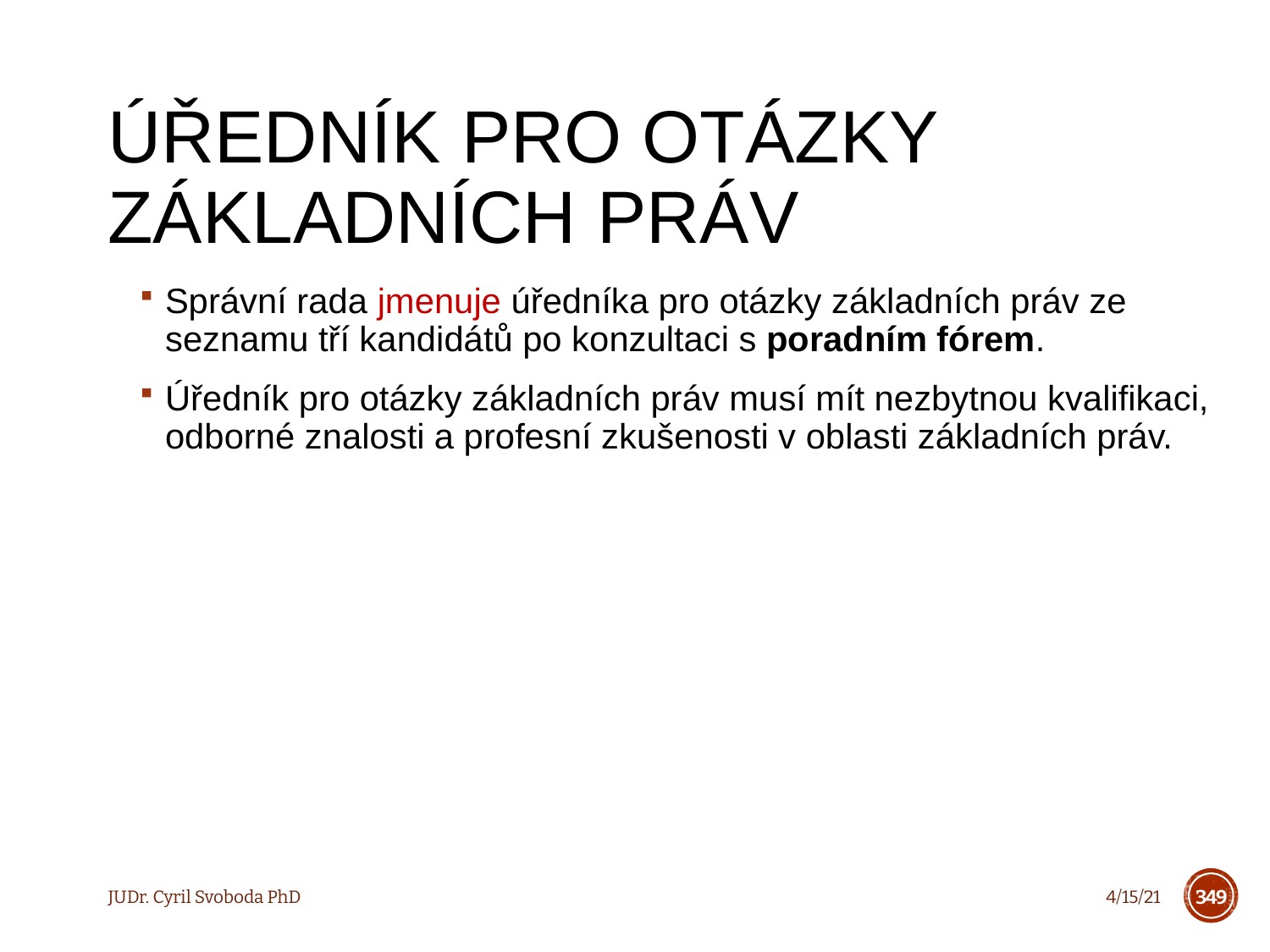

# Úředník pro otázky základních práv
Správní rada jmenuje úředníka pro otázky základních práv ze seznamu tří kandidátů po konzultaci s poradním fórem.
Úředník pro otázky základních práv musí mít nezbytnou kvalifikaci, odborné znalosti a profesní zkušenosti v oblasti základních práv.
JUDr. Cyril Svoboda PhD
4/15/21
349